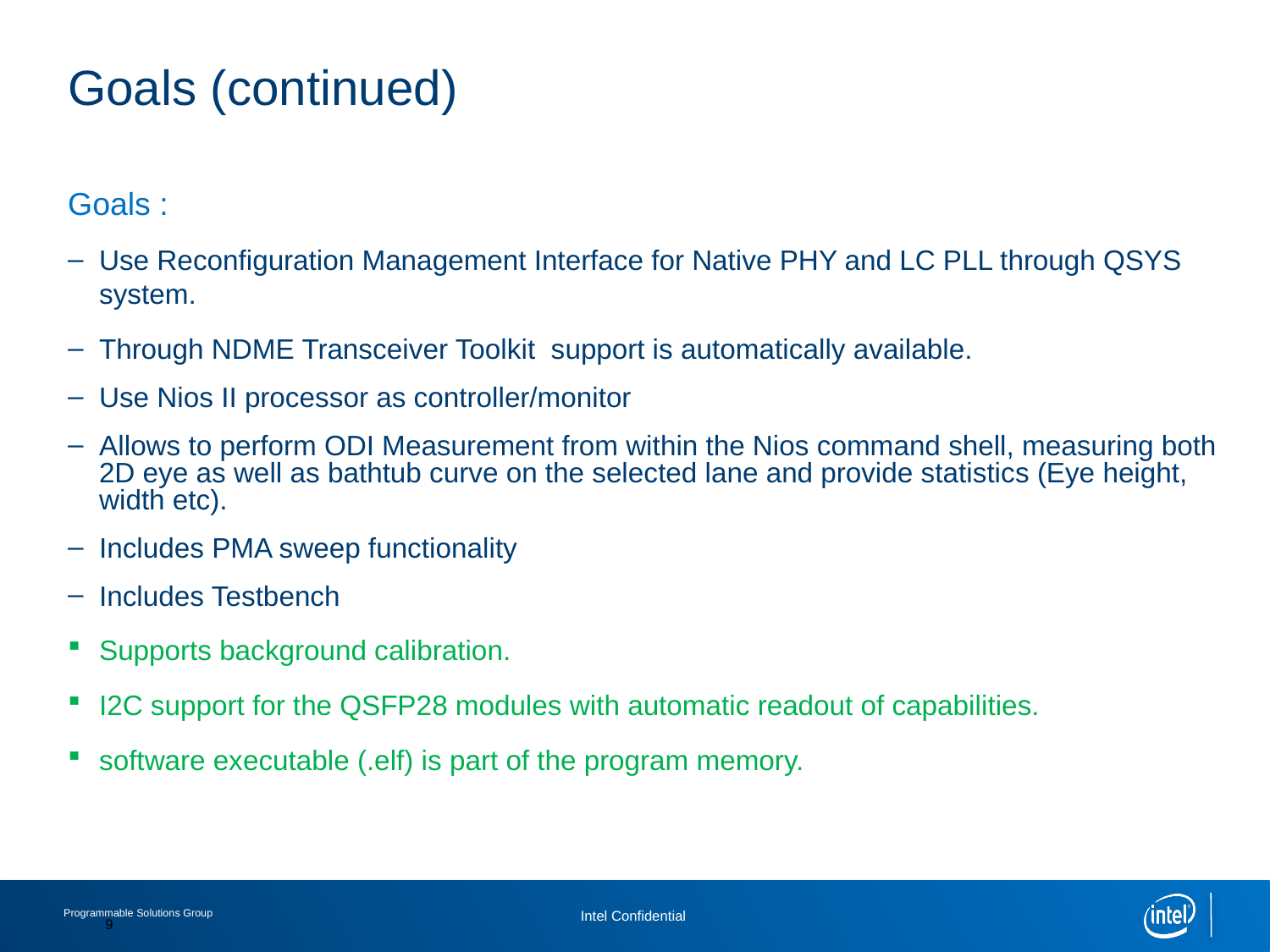

# Goals (continued)
Goals :
Use Reconfiguration Management Interface for Native PHY and LC PLL through QSYS system.
Through NDME Transceiver Toolkit  support is automatically available.
Use Nios II processor as controller/monitor
Allows to perform ODI Measurement from within the Nios command shell, measuring both 2D eye as well as bathtub curve on the selected lane and provide statistics (Eye height, width etc).
Includes PMA sweep functionality
Includes Testbench
Supports background calibration.
I2C support for the QSFP28 modules with automatic readout of capabilities.
software executable (.elf) is part of the program memory.

9